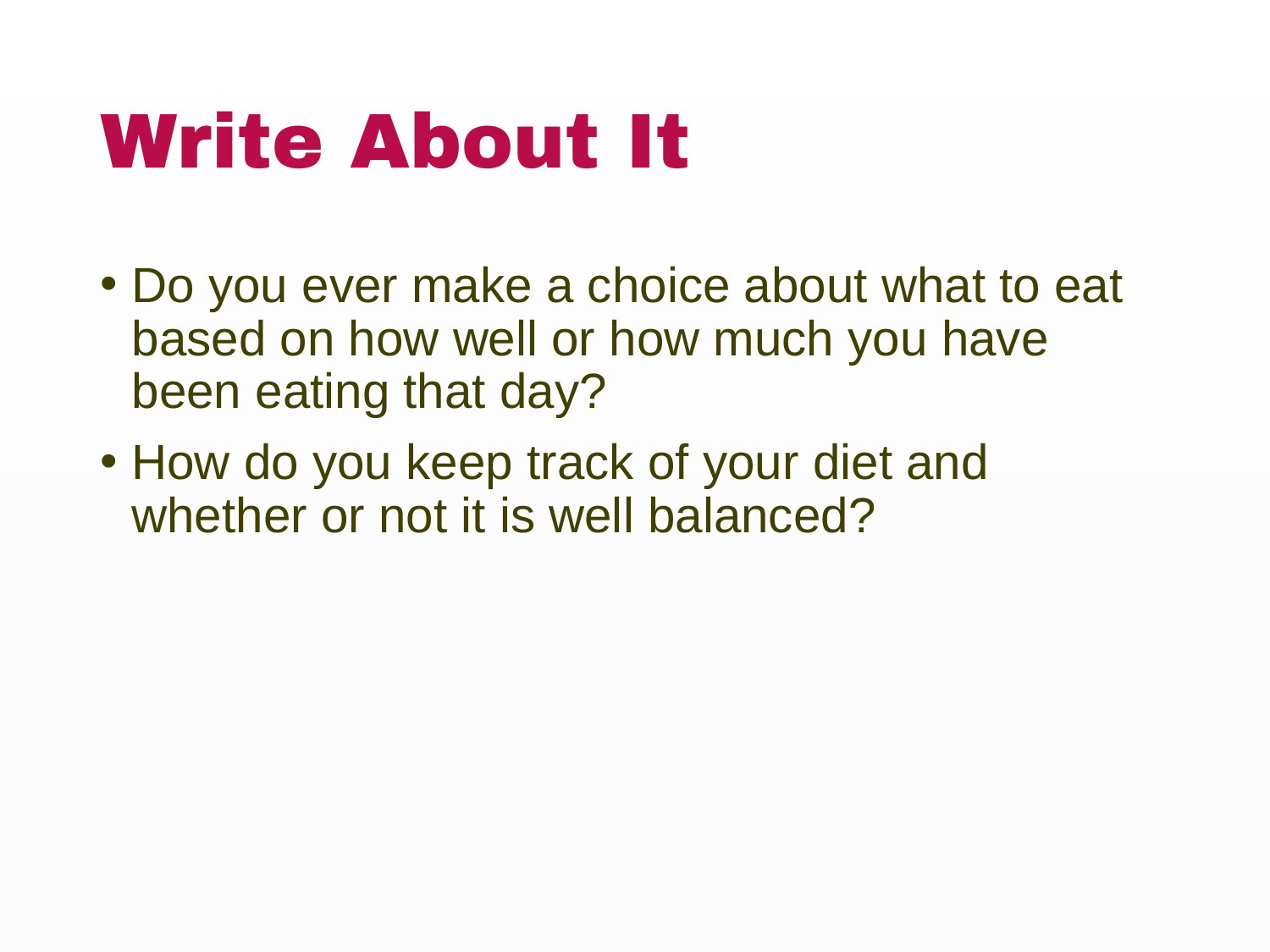

# Write About It
Do you ever make a choice about what to eat based on how well or how much you have been eating that day?
How do you keep track of your diet and whether or not it is well balanced?